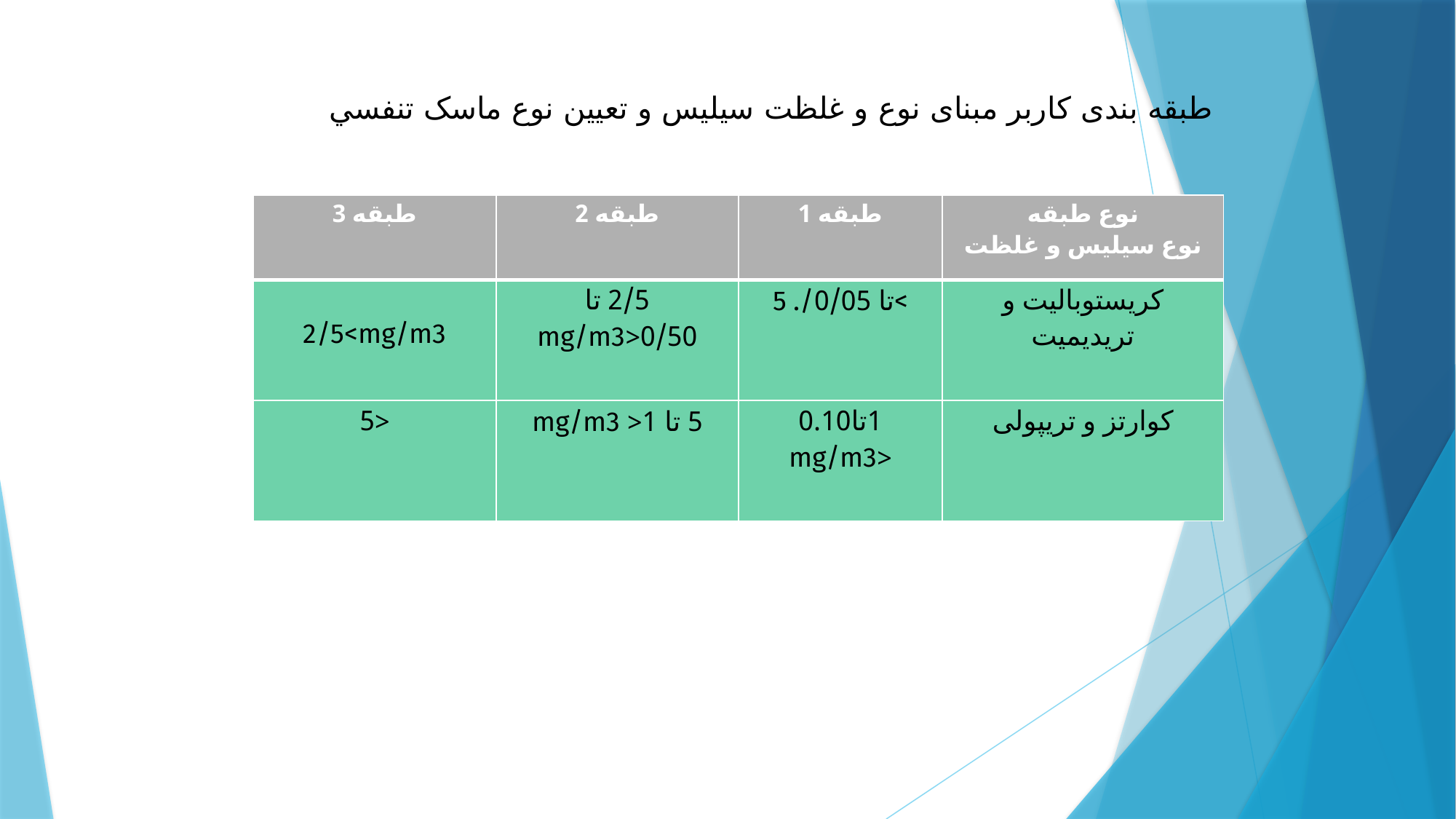

طبقه بندی كاربر مبنای نوع و غلظت سيليس و تعيين نوع ماسک تنفسي
| طبقه 3 | طبقه 2 | طبقه 1 | نوع طبقه نوع سیلیس و غلظت |
| --- | --- | --- | --- |
| 2/5<mg/m3 | 2/5 تا 0/50<mg/m3 | 5 ./تا 0/05< | کريستوبالیت و تريديمیت |
| <5 | 5 تا 1< mg/m3 | 1تا0.10 <mg/m3 | کوارتز و تريپولی |